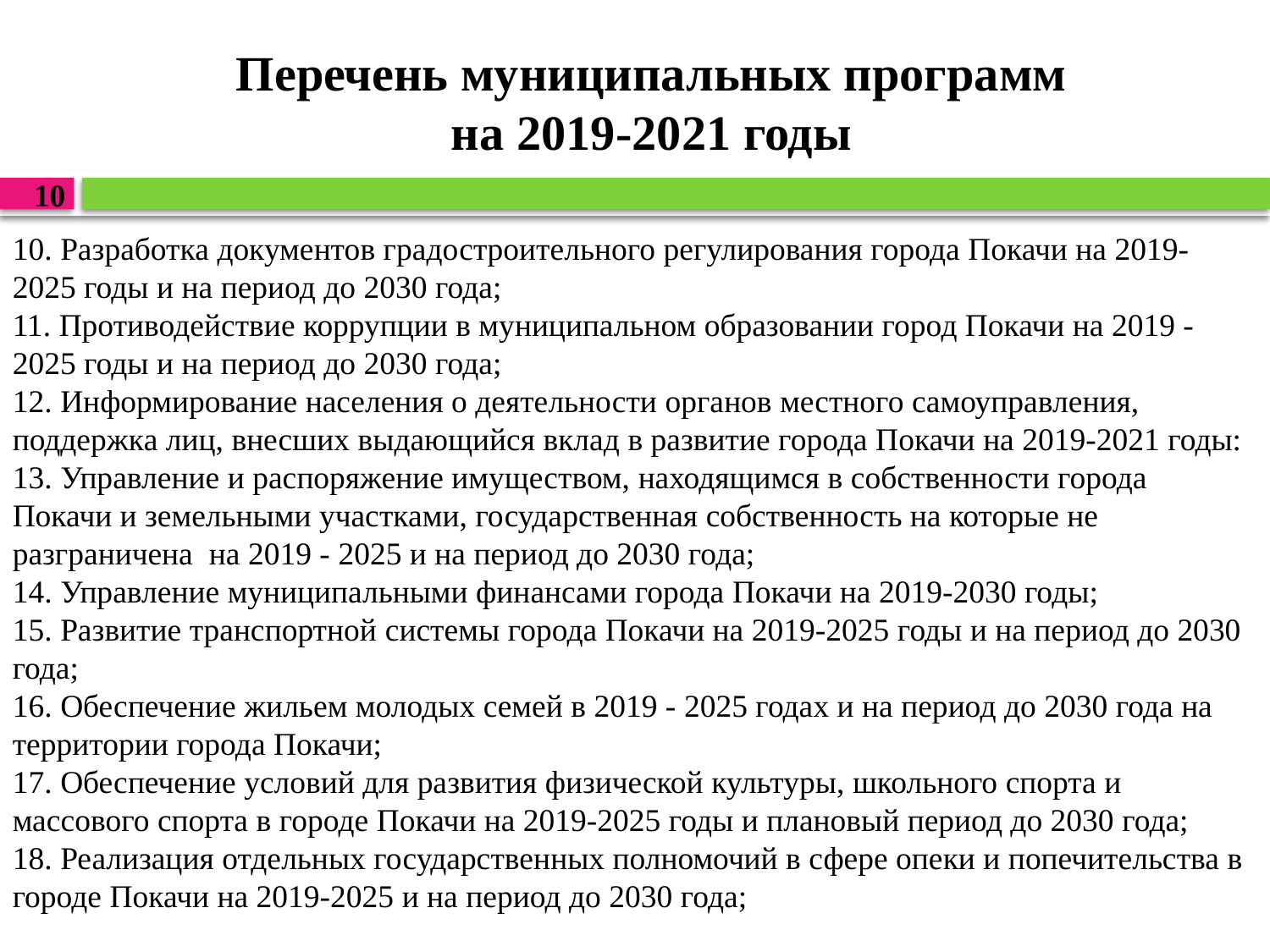

# Перечень муниципальных программ на 2019-2021 годы
10
10. Разработка документов градостроительного регулирования города Покачи на 2019-2025 годы и на период до 2030 года;
11. Противодействие коррупции в муниципальном образовании город Покачи на 2019 - 2025 годы и на период до 2030 года;
12. Информирование населения о деятельности органов местного самоуправления, поддержка лиц, внесших выдающийся вклад в развитие города Покачи на 2019-2021 годы:
13. Управление и распоряжение имуществом, находящимся в собственности города Покачи и земельными участками, государственная собственность на которые не разграничена  на 2019 - 2025 и на период до 2030 года;
14. Управление муниципальными финансами города Покачи на 2019-2030 годы;
15. Развитие транспортной системы города Покачи на 2019-2025 годы и на период до 2030 года;
16. Обеспечение жильем молодых семей в 2019 - 2025 годах и на период до 2030 года на территории города Покачи;
17. Обеспечение условий для развития физической культуры, школьного спорта и массового спорта в городе Покачи на 2019-2025 годы и плановый период до 2030 года;
18. Реализация отдельных государственных полномочий в сфере опеки и попечительства в городе Покачи на 2019-2025 и на период до 2030 года;